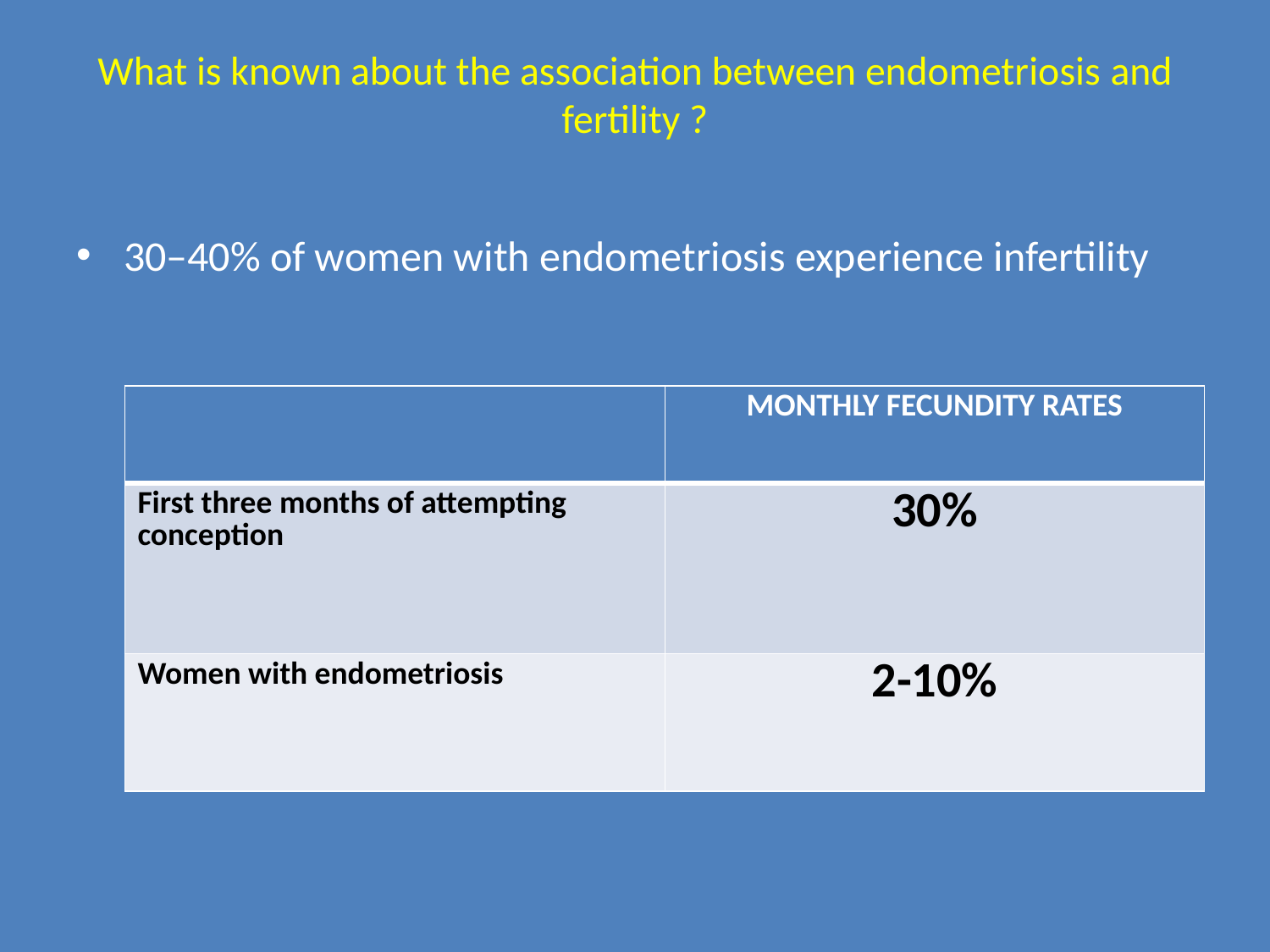

# What is known about the association between endometriosis and fertility ?
30–40% of women with endometriosis experience infertility

|  | MONTHLY FECUNDITY RATES |
| --- | --- |
| First three months of attempting conception | 30% |
| Women with endometriosis | 2-10% |